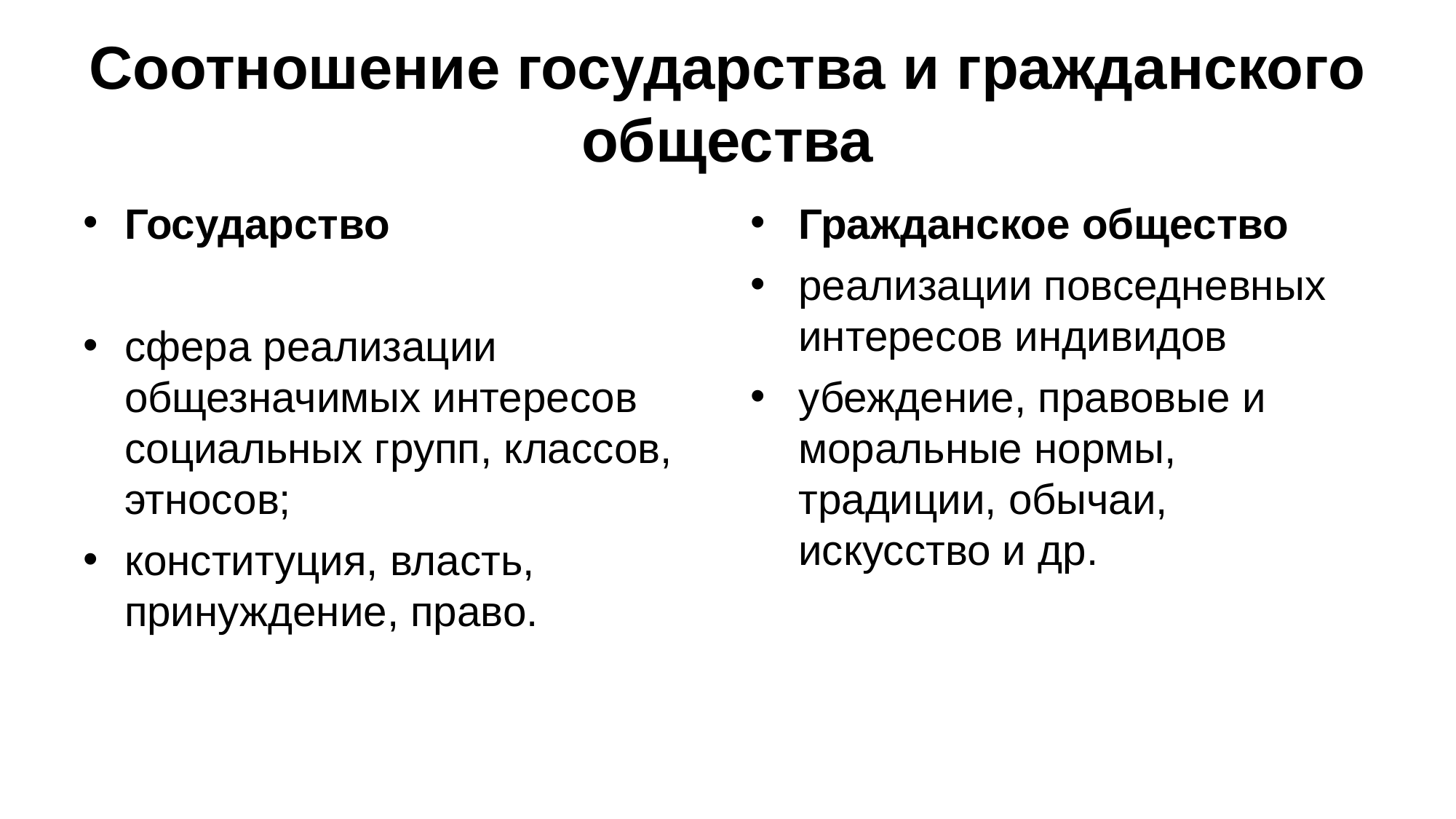

Соотношение государства и гражданского общества
Государство

сфера реализации общезначимых интересов социальных групп, классов, этносов;
конституция, власть, принуждение, право.
Гражданское общество
реализации повседневных интересов индивидов
убеждение, правовые и моральные нормы, традиции, обычаи, искусство и др.